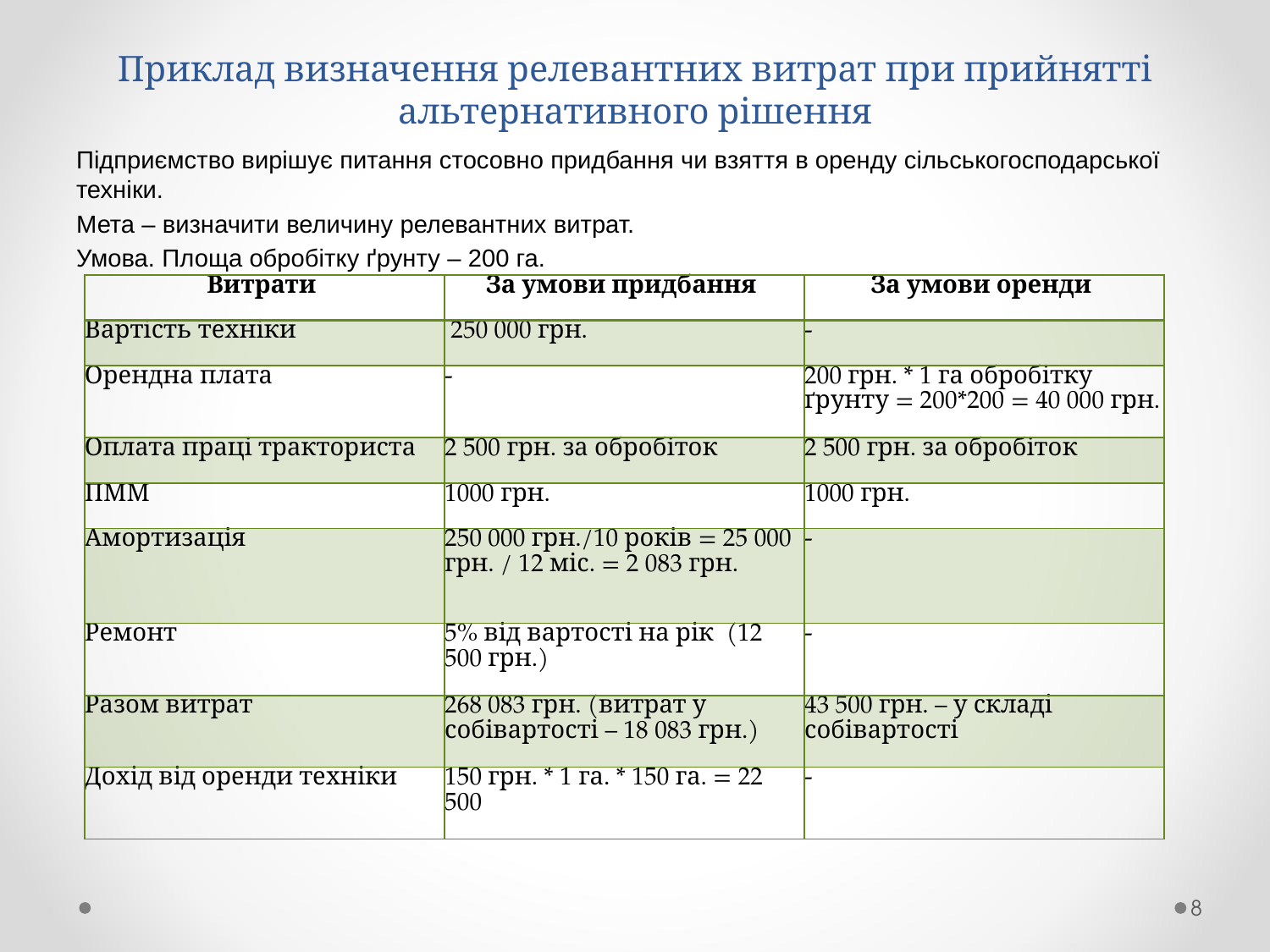

# Приклад визначення релевантних витрат при прийнятті альтернативного рішення
Підприємство вирішує питання стосовно придбання чи взяття в оренду сільськогосподарської техніки.
Мета – визначити величину релевантних витрат.
Умова. Площа обробітку ґрунту – 200 га.
| Витрати | За умови придбання | За умови оренди |
| --- | --- | --- |
| Вартість техніки | 250 000 грн. | - |
| Орендна плата | - | 200 грн. \* 1 га обробітку ґрунту = 200\*200 = 40 000 грн. |
| Оплата праці тракториста | 2 500 грн. за обробіток | 2 500 грн. за обробіток |
| ПММ | 1000 грн. | 1000 грн. |
| Амортизація | 250 000 грн./10 років = 25 000 грн. / 12 міс. = 2 083 грн. | - |
| Ремонт | 5% від вартості на рік (12 500 грн.) | - |
| Разом витрат | 268 083 грн. (витрат у собівартості – 18 083 грн.) | 43 500 грн. – у складі собівартості |
| Дохід від оренди техніки | 150 грн. \* 1 га. \* 150 га. = 22 500 | - |
8